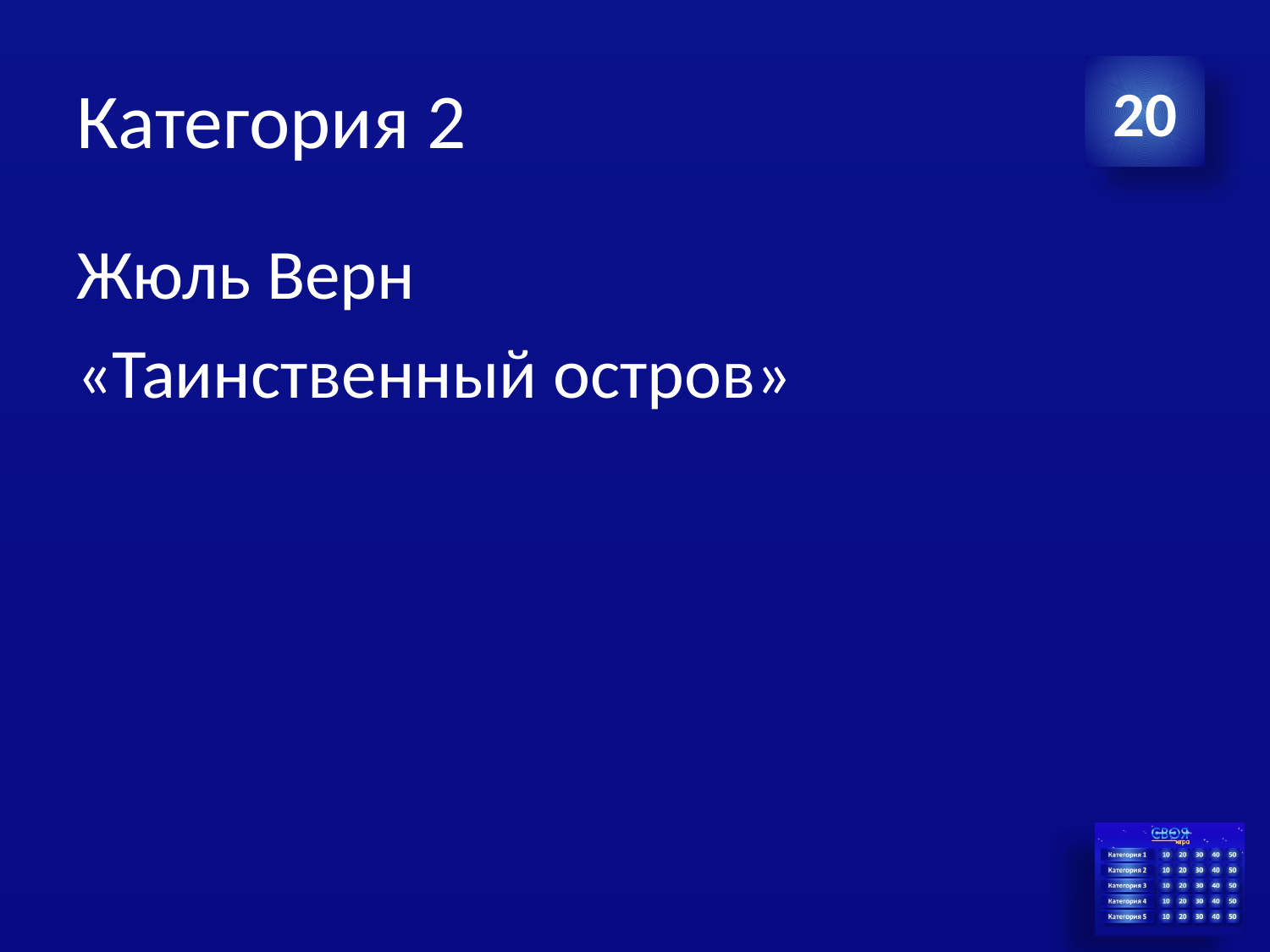

# Категория 2
20
Жюль Верн
«Таинственный остров»